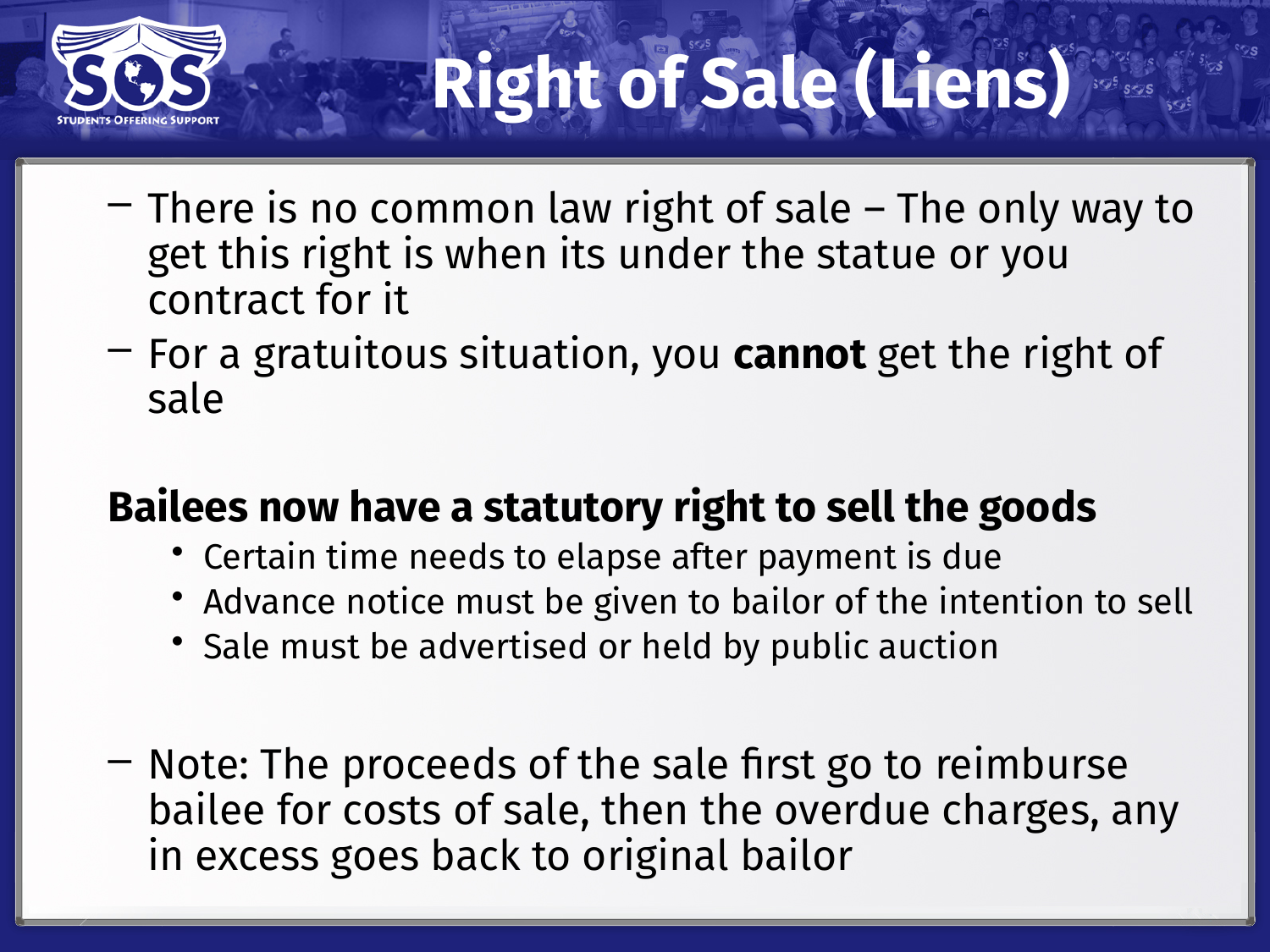

# Right of Sale (Liens)
There is no common law right of sale – The only way to get this right is when its under the statue or you contract for it
For a gratuitous situation, you cannot get the right of sale

Bailees now have a statutory right to sell the goods
Certain time needs to elapse after payment is due
Advance notice must be given to bailor of the intention to sell
Sale must be advertised or held by public auction

Note: The proceeds of the sale first go to reimburse bailee for costs of sale, then the overdue charges, any in excess goes back to original bailor